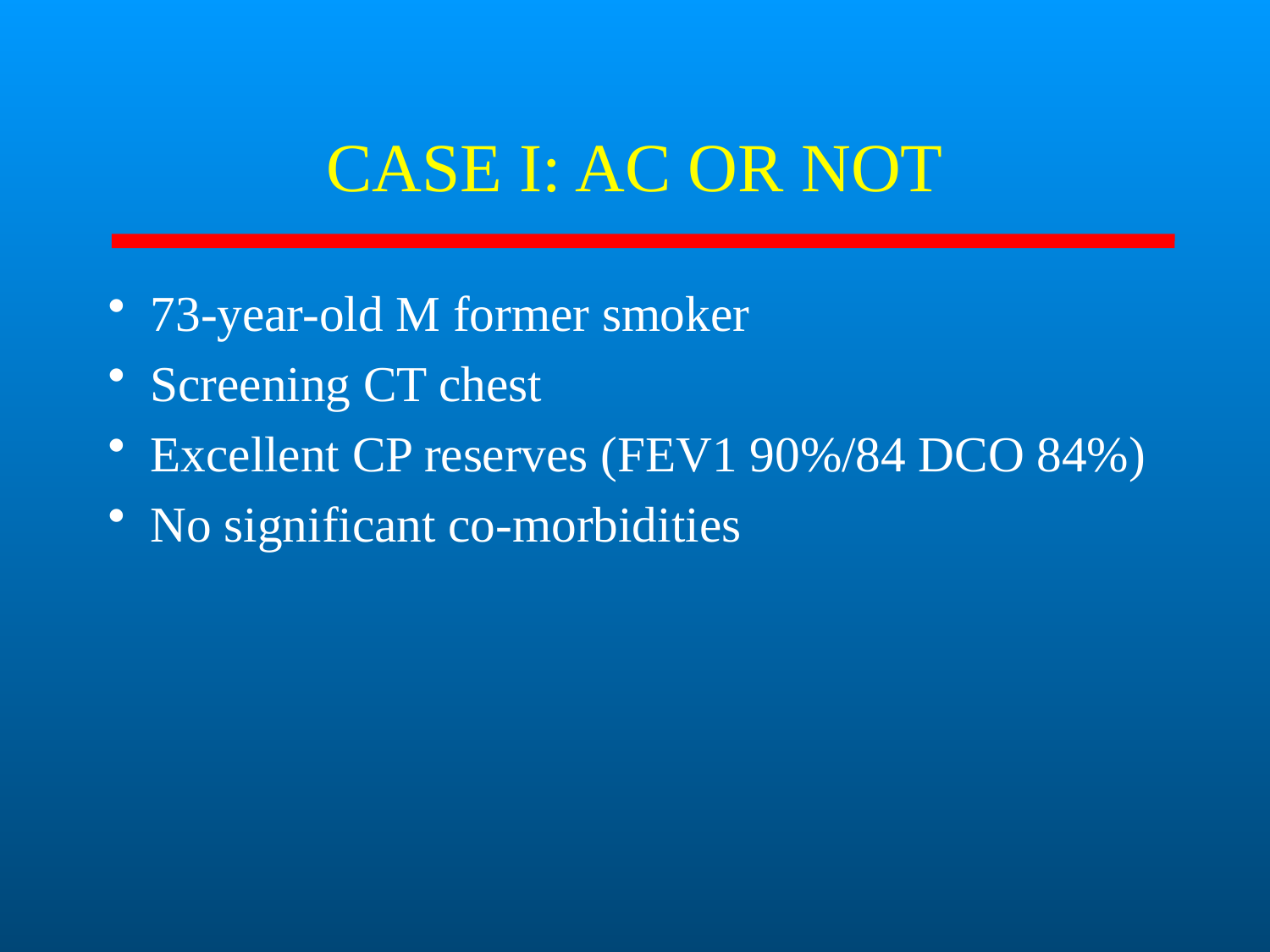

# CASE I: AC OR NOT

73-year-old M former smoker
Screening CT chest
Excellent CP reserves (FEV1 90%/84 DCO 84%)
No significant co-morbidities